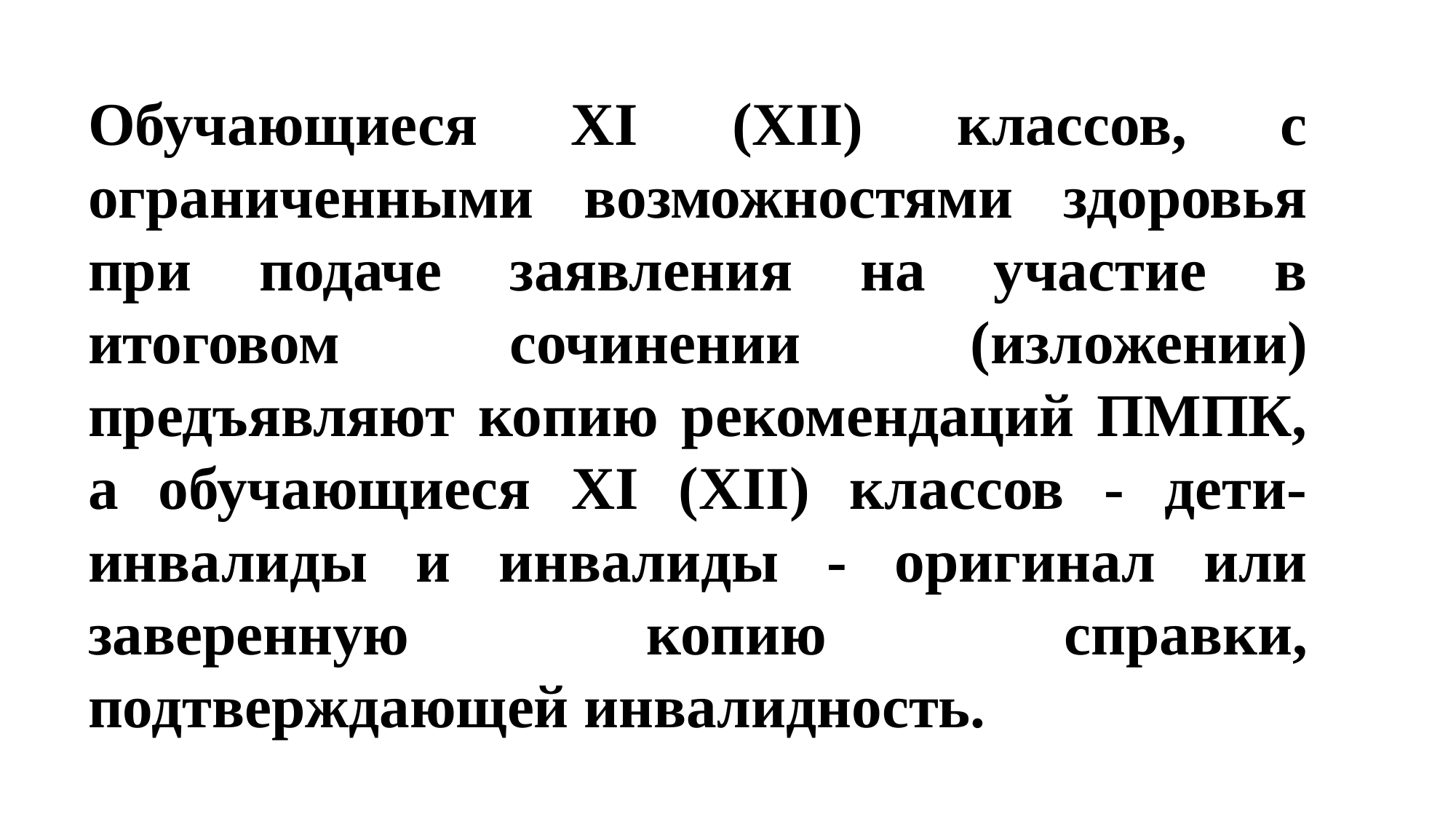

Обучающиеся XI (XII) классов, с ограниченными возможностями здоровья при подаче заявления на участие в итоговом сочинении (изложении) предъявляют копию рекомендаций ПМПК, а обучающиеся XI (XII) классов - дети-инвалиды и инвалиды - оригинал или заверенную копию справки, подтверждающей инвалидность.